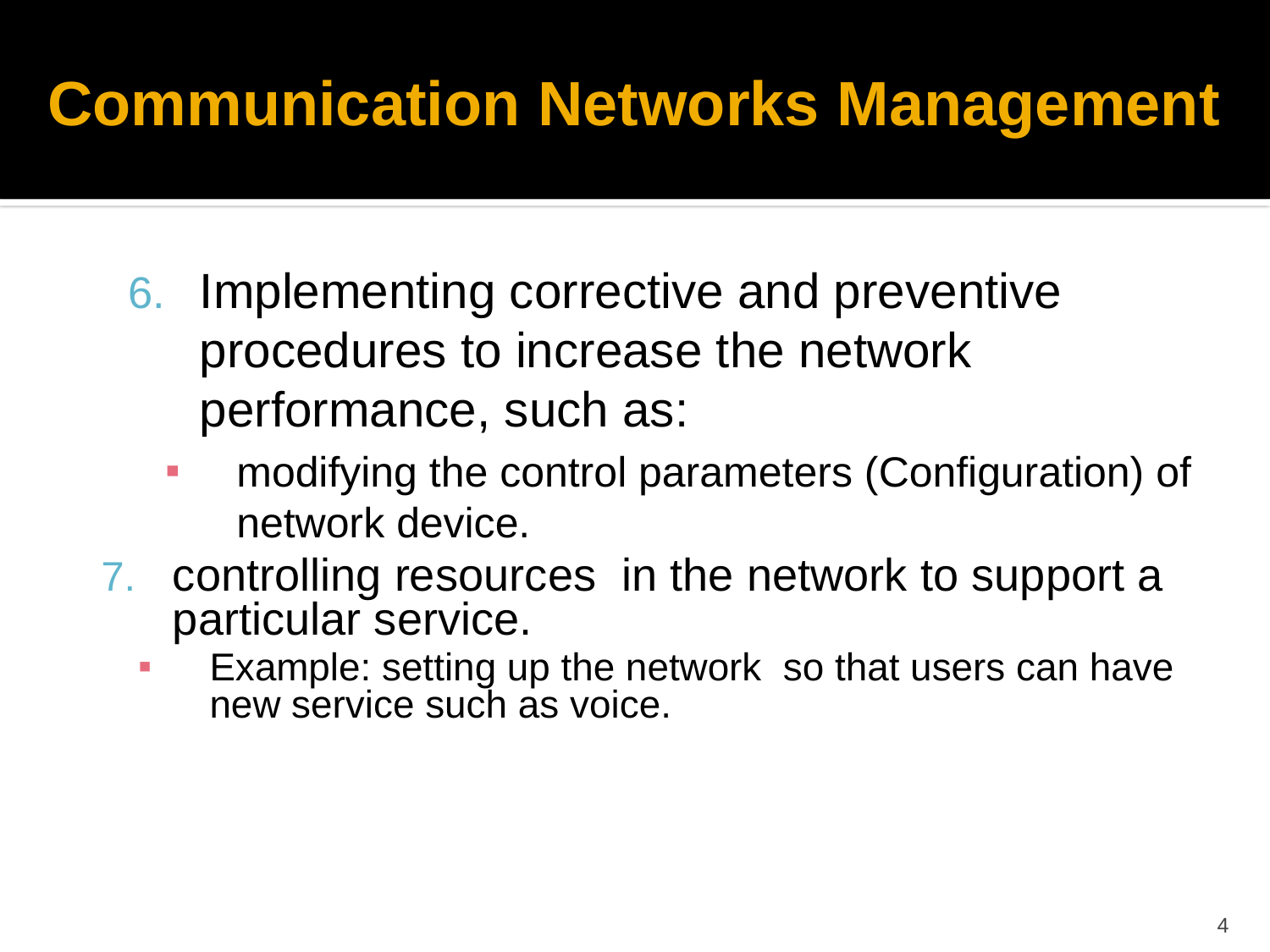

# Communication Networks Management
Implementing corrective and preventive procedures to increase the network performance, such as:
modifying the control parameters (Configuration) of network device.
controlling resources  in the network to support a particular service.
Example: setting up the network  so that users can have new service such as voice.

4